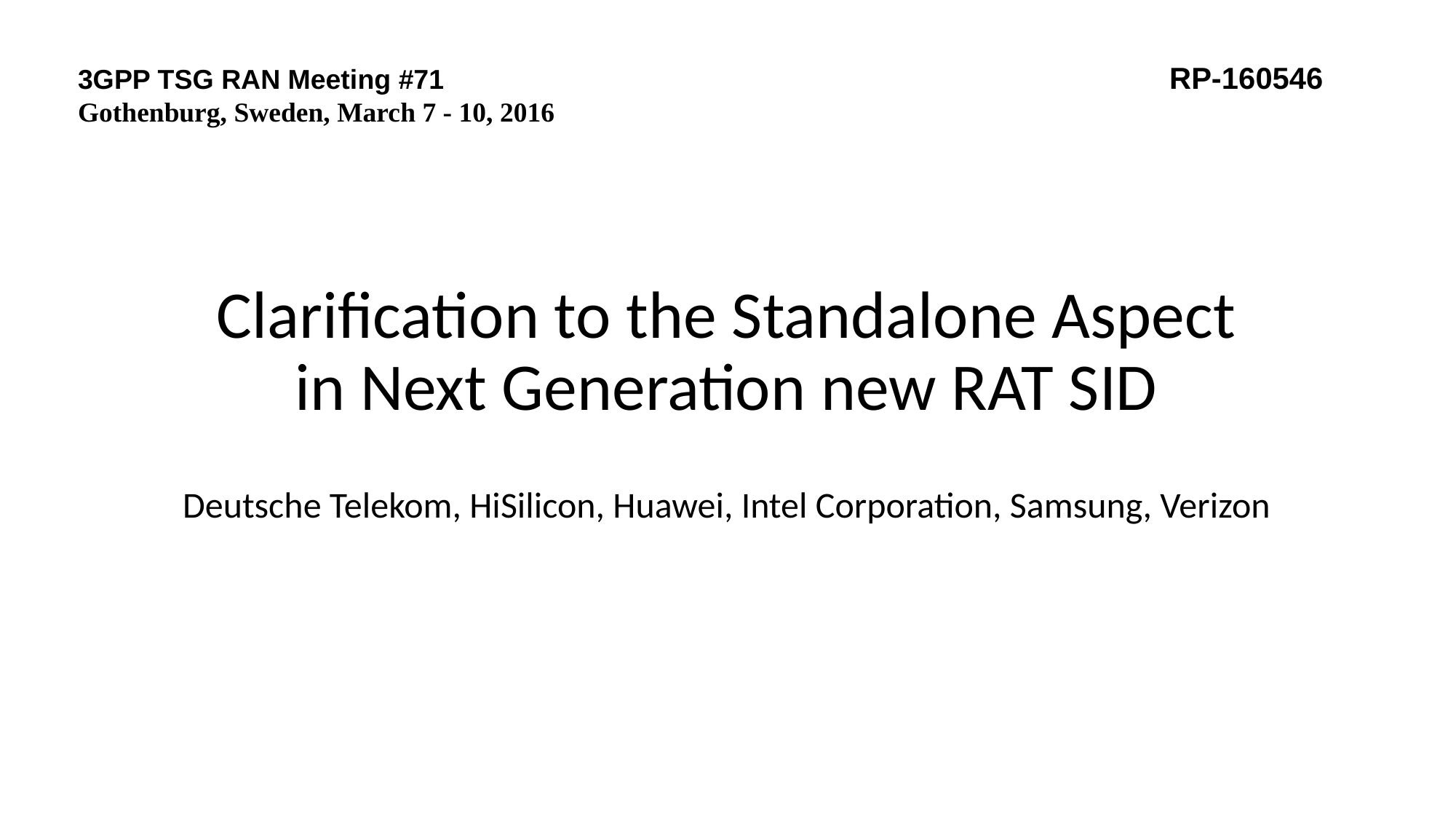

3GPP TSG RAN Meeting #71					RP-160546
Gothenburg, Sweden, March 7 - 10, 2016
# Clarification to the Standalone Aspect in Next Generation new RAT SID
Deutsche Telekom, HiSilicon, Huawei, Intel Corporation, Samsung, Verizon